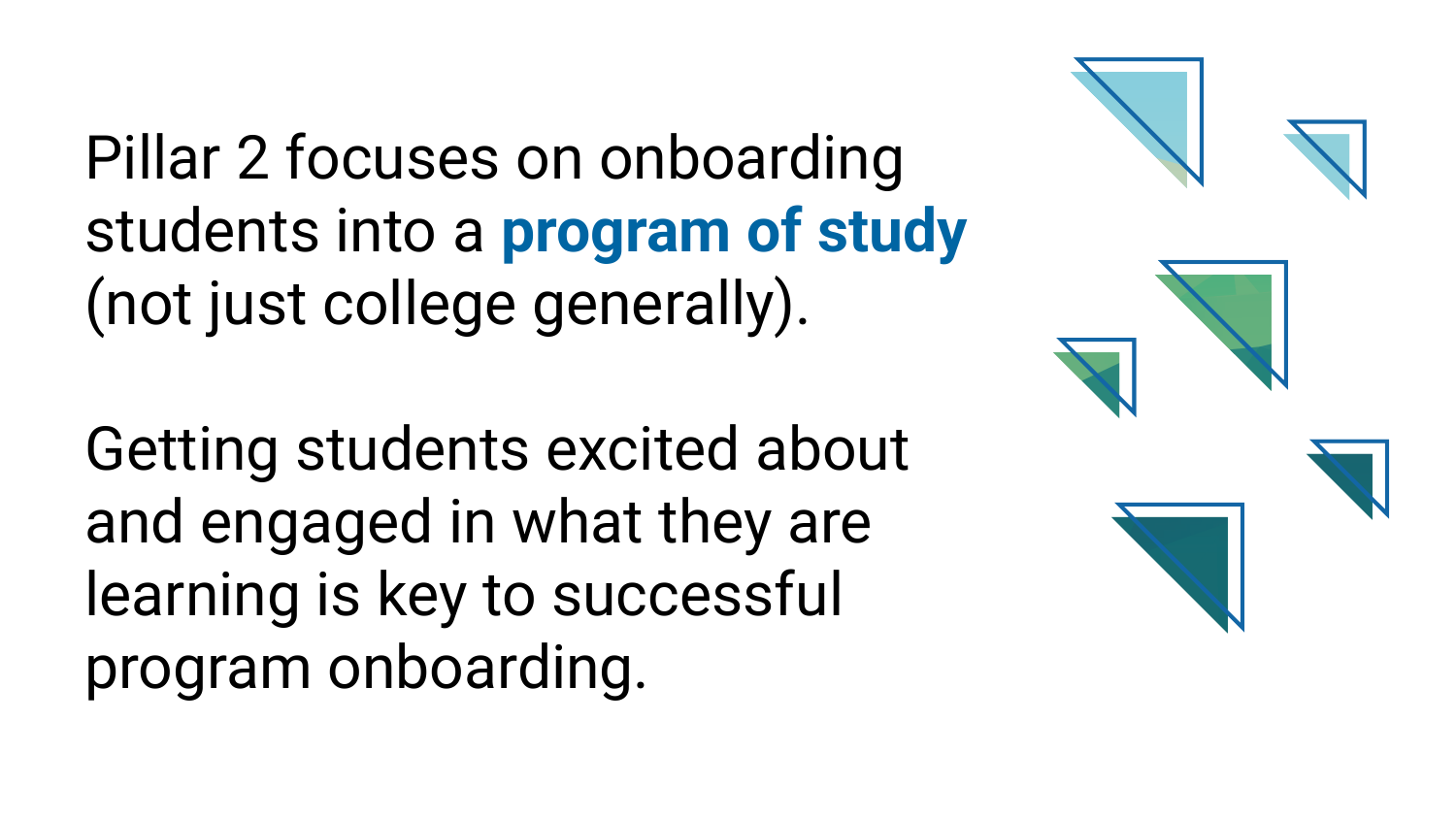

# Pillar 2 focuses on onboarding students into a program of study (not just college generally). Getting students excited about and engaged in what they are learning is key to successful program onboarding.